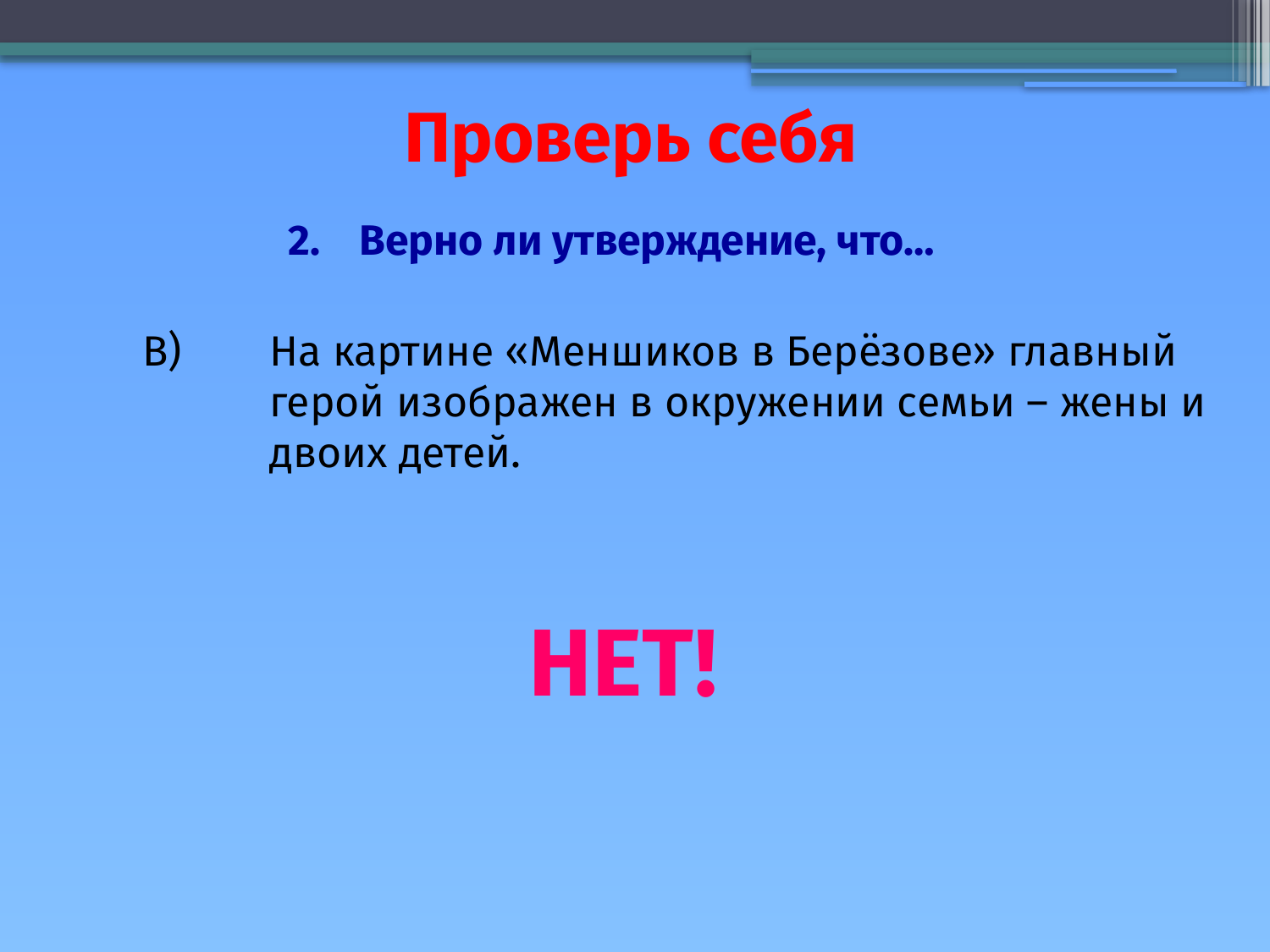

Проверь себя
Верно ли утверждение, что…
	В) 	На картине «Меншиков в Берёзове» главный 	герой 	изображен в окружении семьи – жены и 	двоих детей.
НЕТ!